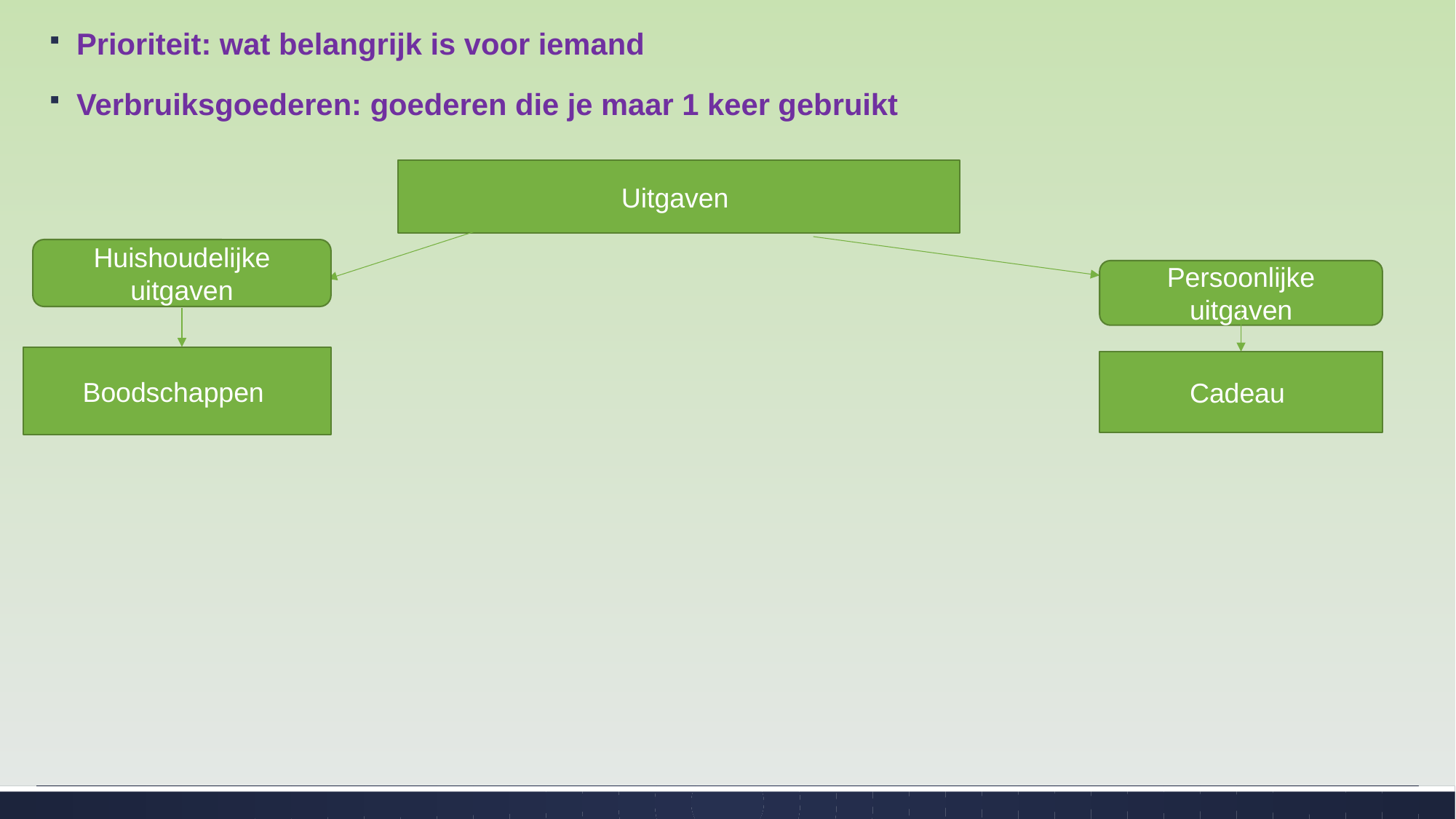

Prioriteit: wat belangrijk is voor iemand
Verbruiksgoederen: goederen die je maar 1 keer gebruikt

Uitgaven
Huishoudelijke uitgaven
Persoonlijke uitgaven
Boodschappen
Cadeau